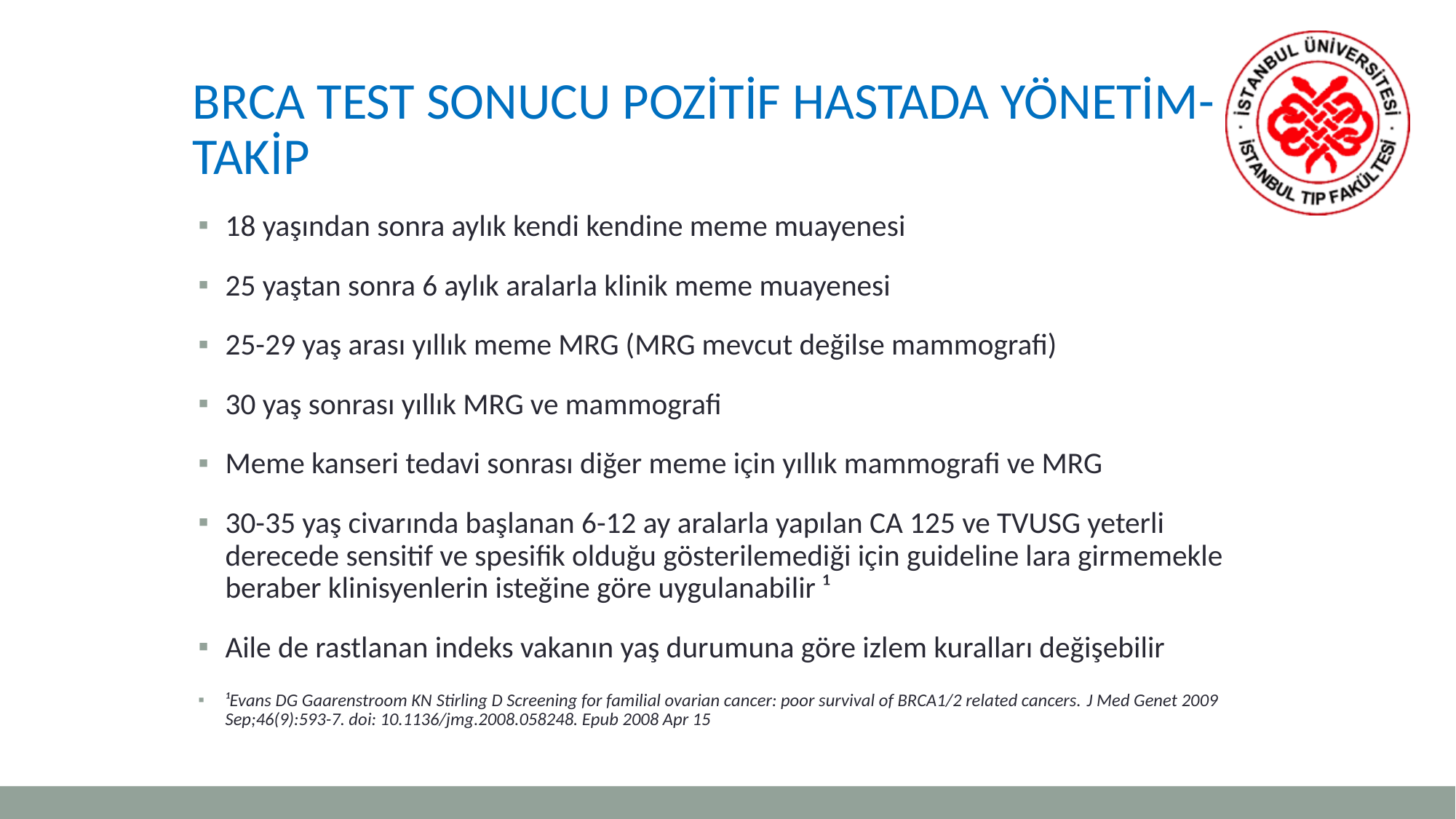

# Brca test sonucu pozitif hastada yönetim-takip
18 yaşından sonra aylık kendi kendine meme muayenesi
25 yaştan sonra 6 aylık aralarla klinik meme muayenesi
25-29 yaş arası yıllık meme MRG (MRG mevcut değilse mammografi)
30 yaş sonrası yıllık MRG ve mammografi
Meme kanseri tedavi sonrası diğer meme için yıllık mammografi ve MRG
30-35 yaş civarında başlanan 6-12 ay aralarla yapılan CA 125 ve TVUSG yeterli derecede sensitif ve spesifik olduğu gösterilemediği için guideline lara girmemekle beraber klinisyenlerin isteğine göre uygulanabilir ¹
Aile de rastlanan indeks vakanın yaş durumuna göre izlem kuralları değişebilir
¹Evans DG Gaarenstroom KN Stirling D Screening for familial ovarian cancer: poor survival of BRCA1/2 related cancers. J Med Genet 2009 Sep;46(9):593-7. doi: 10.1136/jmg.2008.058248. Epub 2008 Apr 15